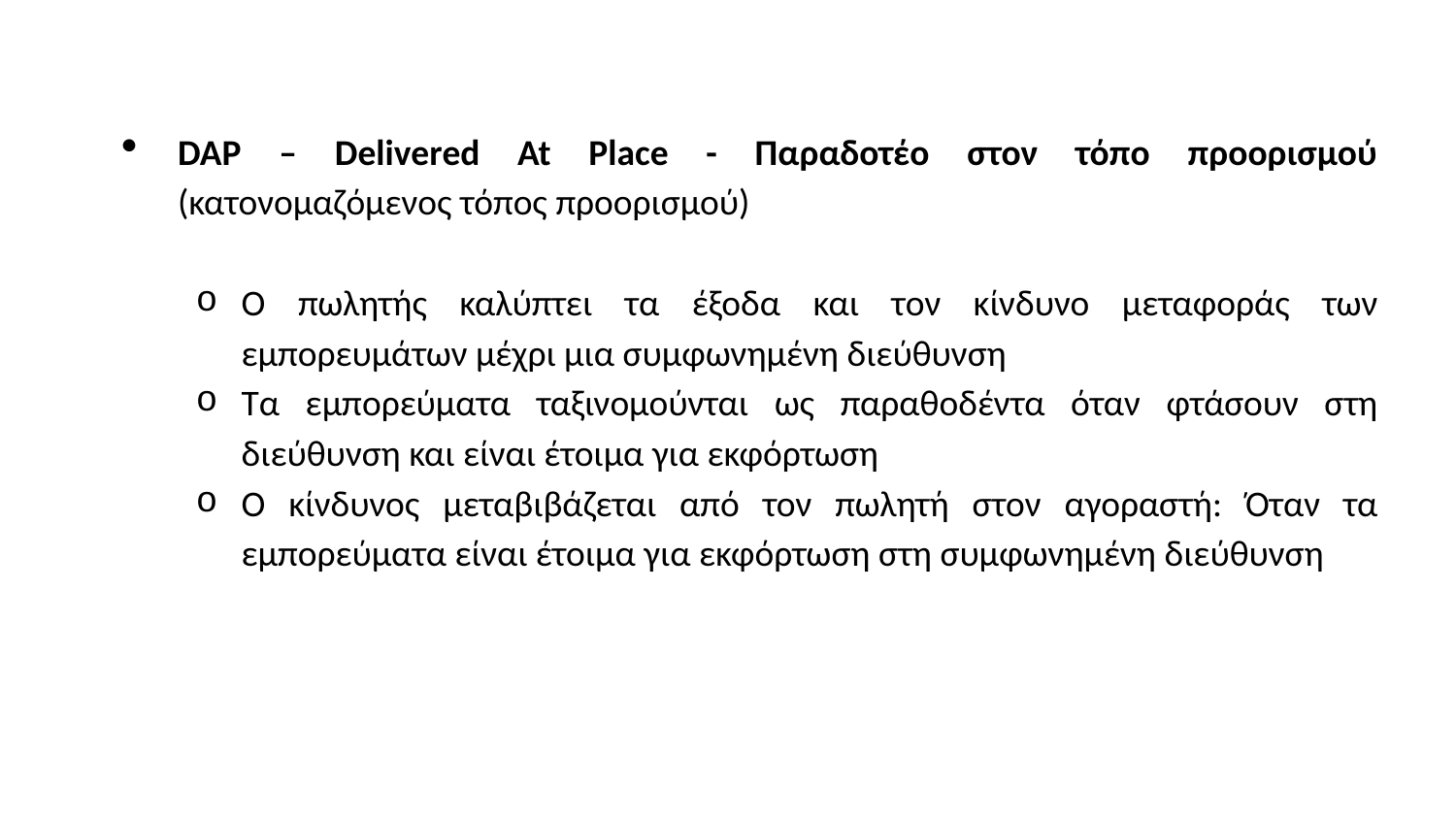

DAP – Delivered At Place - Παραδοτέο στον τόπο προορισμού (κατονομαζόμενος τόπος προορισμού)

Ο πωλητής καλύπτει τα έξοδα και τον κίνδυνο μεταφοράς των εμπορευμάτων μέχρι μια συμφωνημένη διεύθυνση
Τα εμπορεύματα ταξινομούνται ως παραθοδέντα όταν φτάσουν στη διεύθυνση και είναι έτοιμα για εκφόρτωση
Ο κίνδυνος μεταβιβάζεται από τον πωλητή στον αγοραστή: Όταν τα εμπορεύματα είναι έτοιμα για εκφόρτωση στη συμφωνημένη διεύθυνση